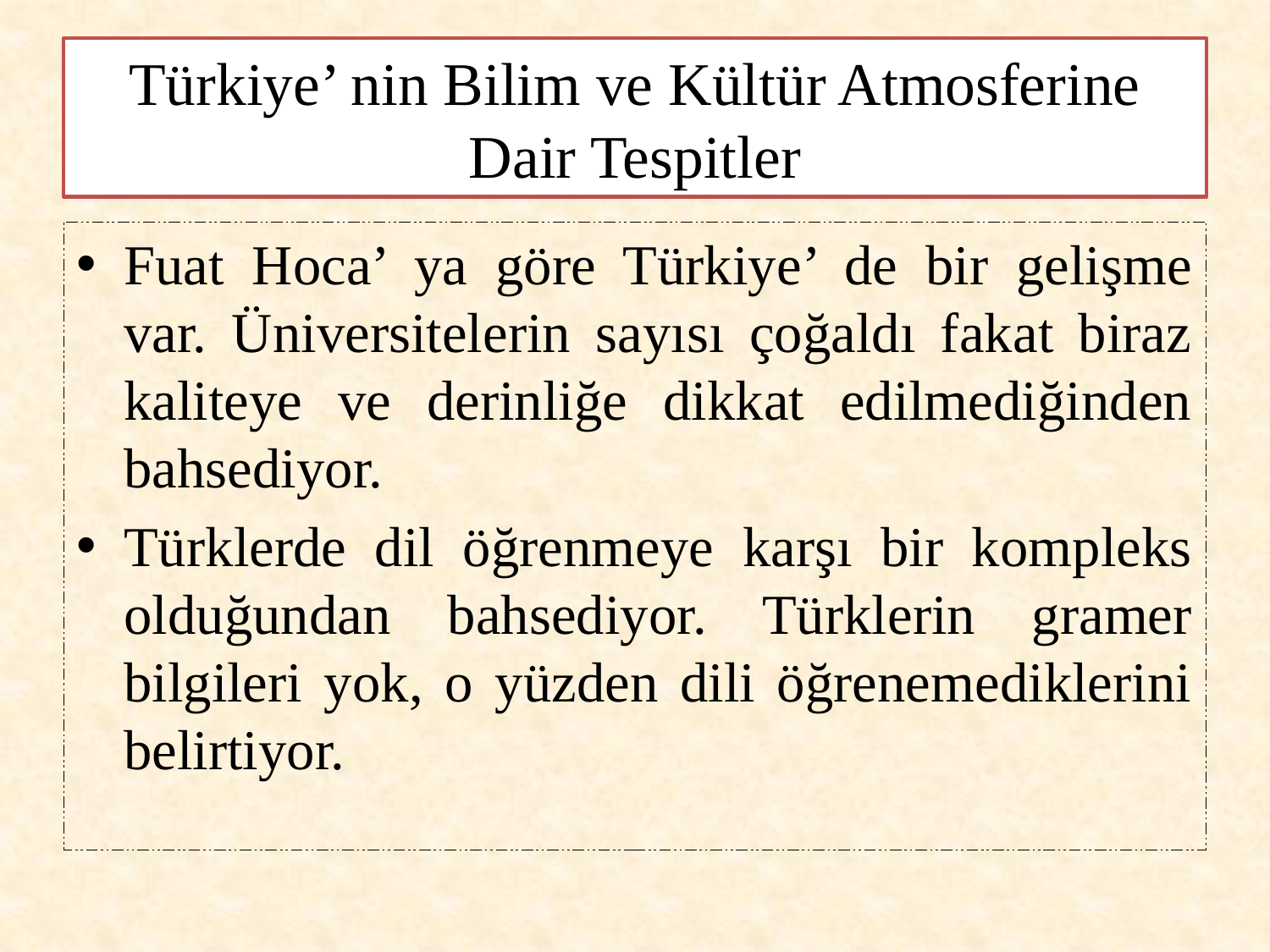

# Türkiye’ nin Bilim ve Kültür Atmosferine Dair Tespitler
Fuat Hoca’ ya göre Türkiye’ de bir gelişme var. Üniversitelerin sayısı çoğaldı fakat biraz kaliteye ve derinliğe dikkat edilmediğinden bahsediyor.
Türklerde dil öğrenmeye karşı bir kompleks olduğundan bahsediyor. Türklerin gramer bilgileri yok, o yüzden dili öğrenemediklerini belirtiyor.